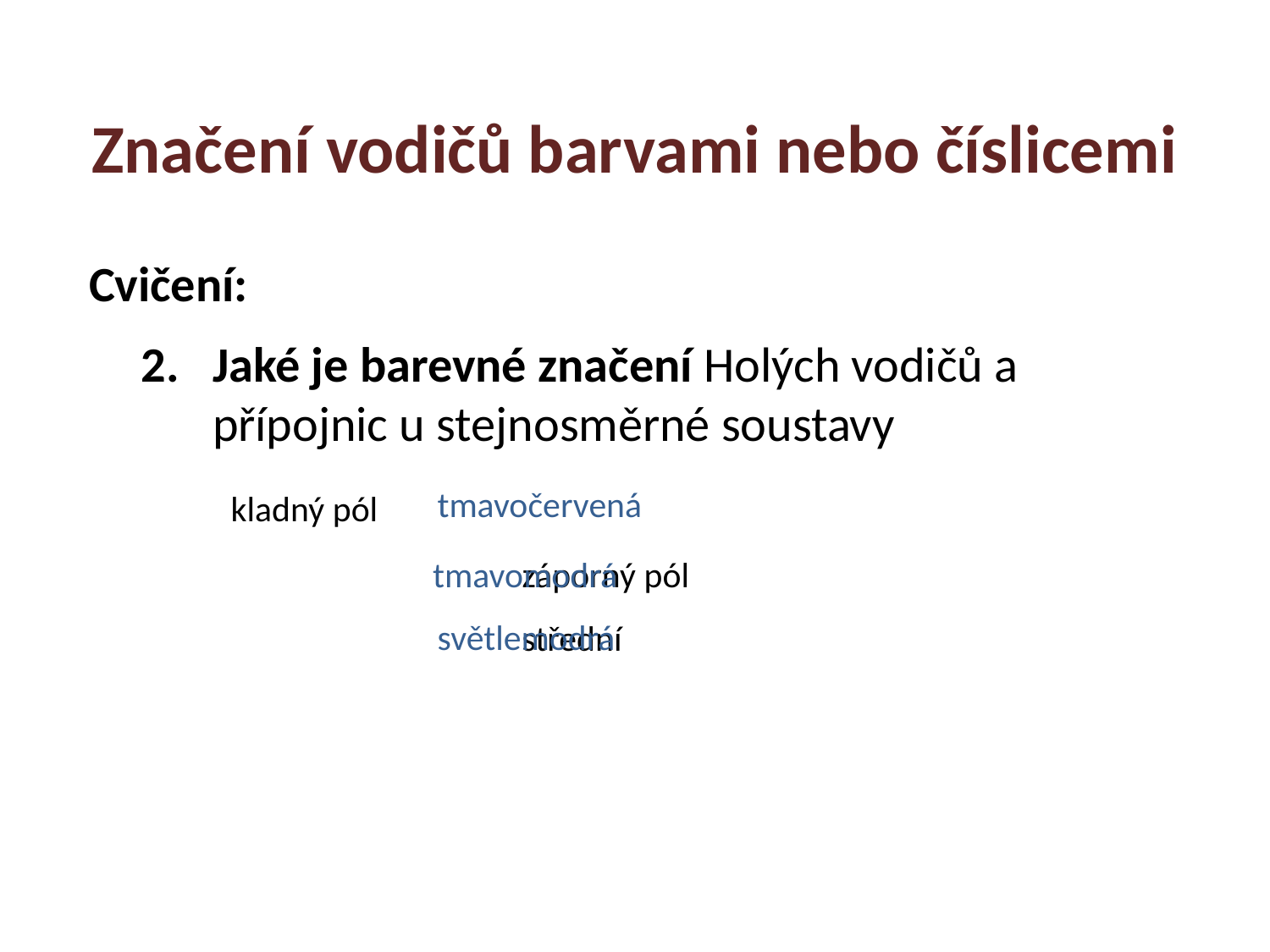

# Značení vodičů barvami nebo číslicemi
 Cvičení:
Jaké je barevné značení Holých vodičů a přípojnic u stejnosměrné soustavy
        kladný pól
			záporný pól
			střední

tmavočervená

tmavomodrá

světlemodrá